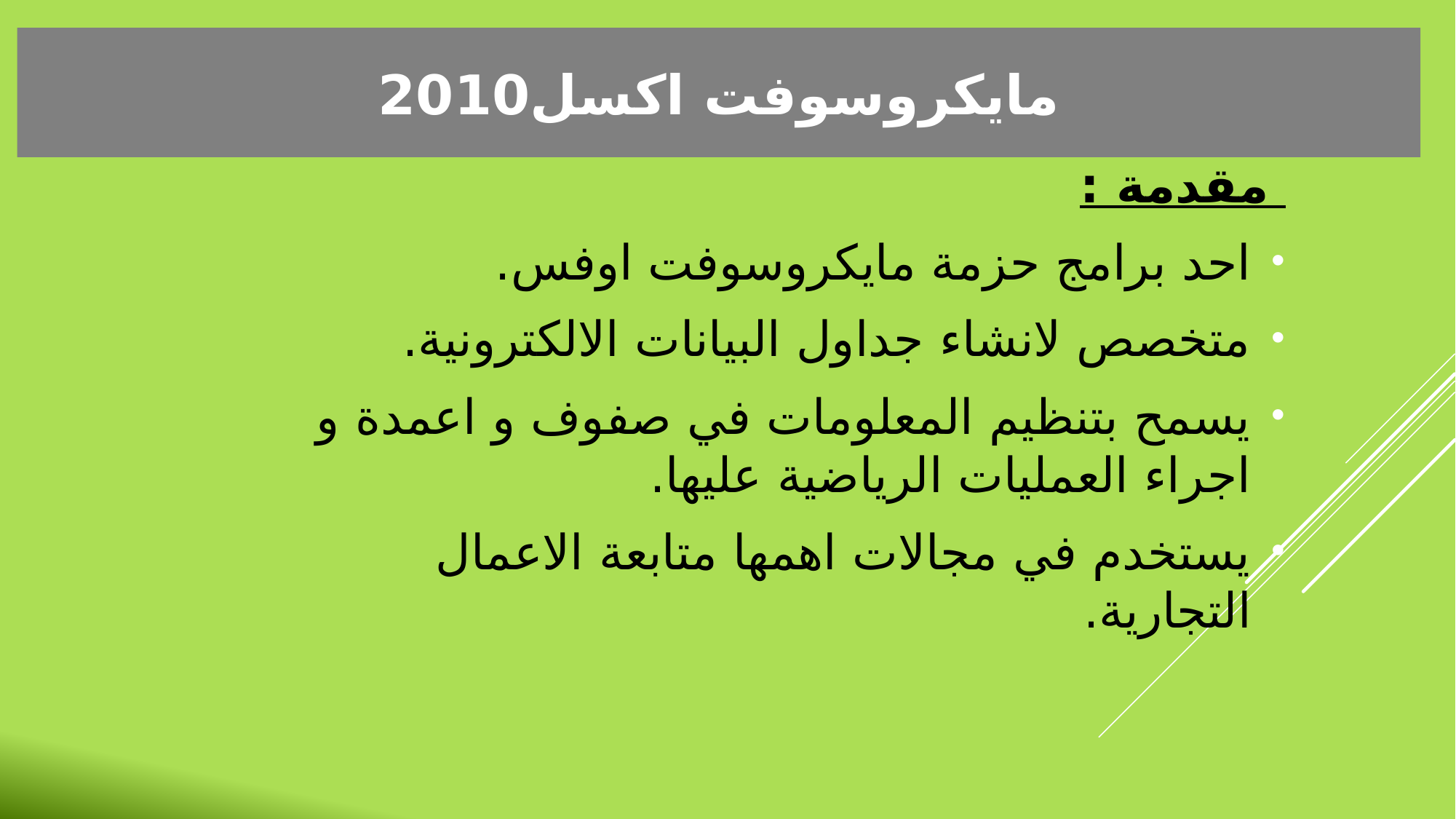

مايكروسوفت اكسل2010
 مقدمة :
احد برامج حزمة مايكروسوفت اوفس.
متخصص لانشاء جداول البيانات الالكترونية.
يسمح بتنظيم المعلومات في صفوف و اعمدة و اجراء العمليات الرياضية عليها.
يستخدم في مجالات اهمها متابعة الاعمال التجارية.